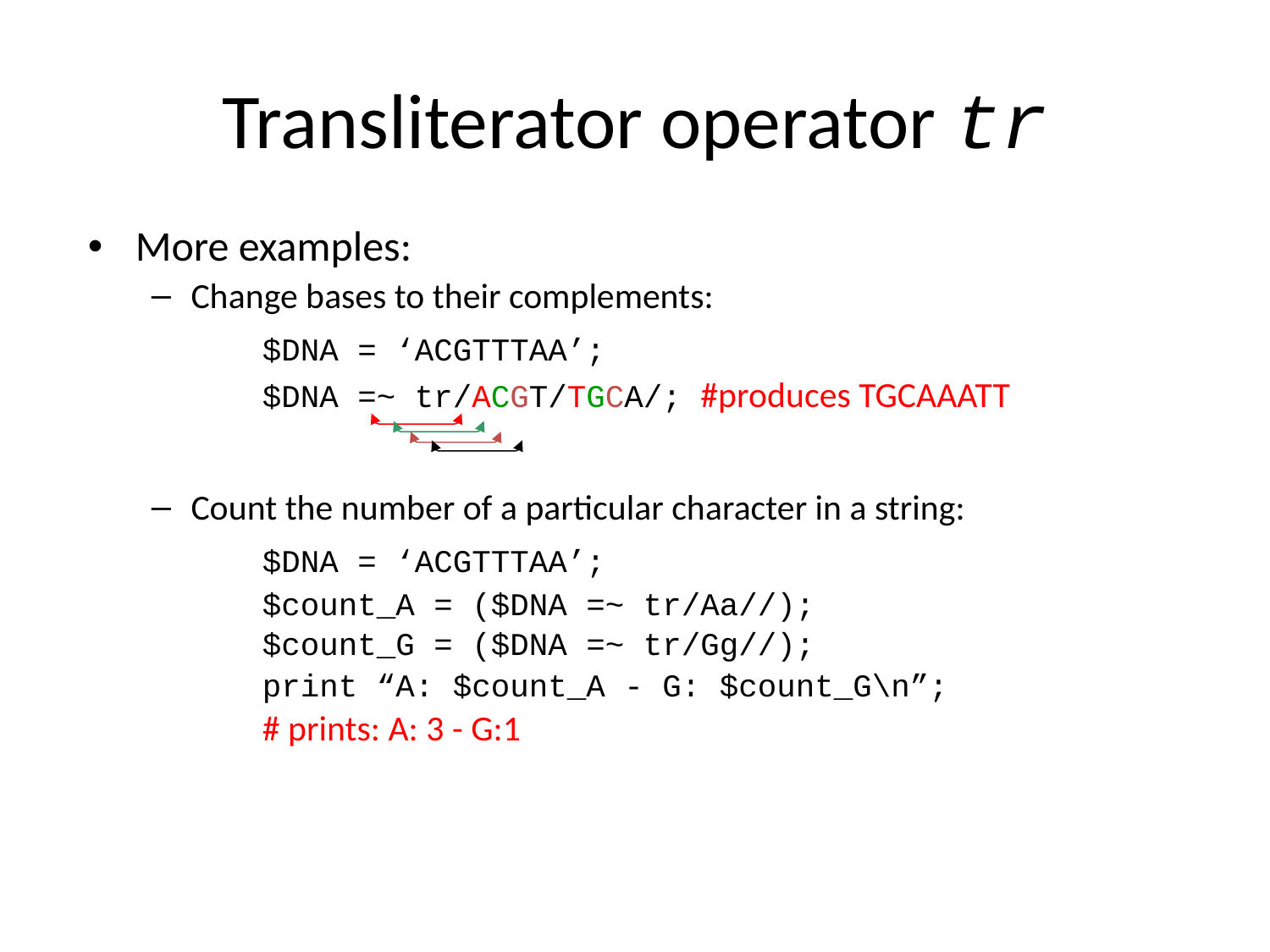

# Transliterator operator tr
More examples:
Change bases to their complements:
		$DNA = ‘ACGTTTAA’;
		$DNA =~ tr/ACGT/TGCA/; #produces TGCAAATT

Count the number of a particular character in a string:
		$DNA = ‘ACGTTTAA’;
		$count_A = ($DNA =~ tr/Aa//);
		$count_G = ($DNA =~ tr/Gg//);
		print “A: $count_A - G: $count_G\n”;
		# prints: A: 3 - G:1